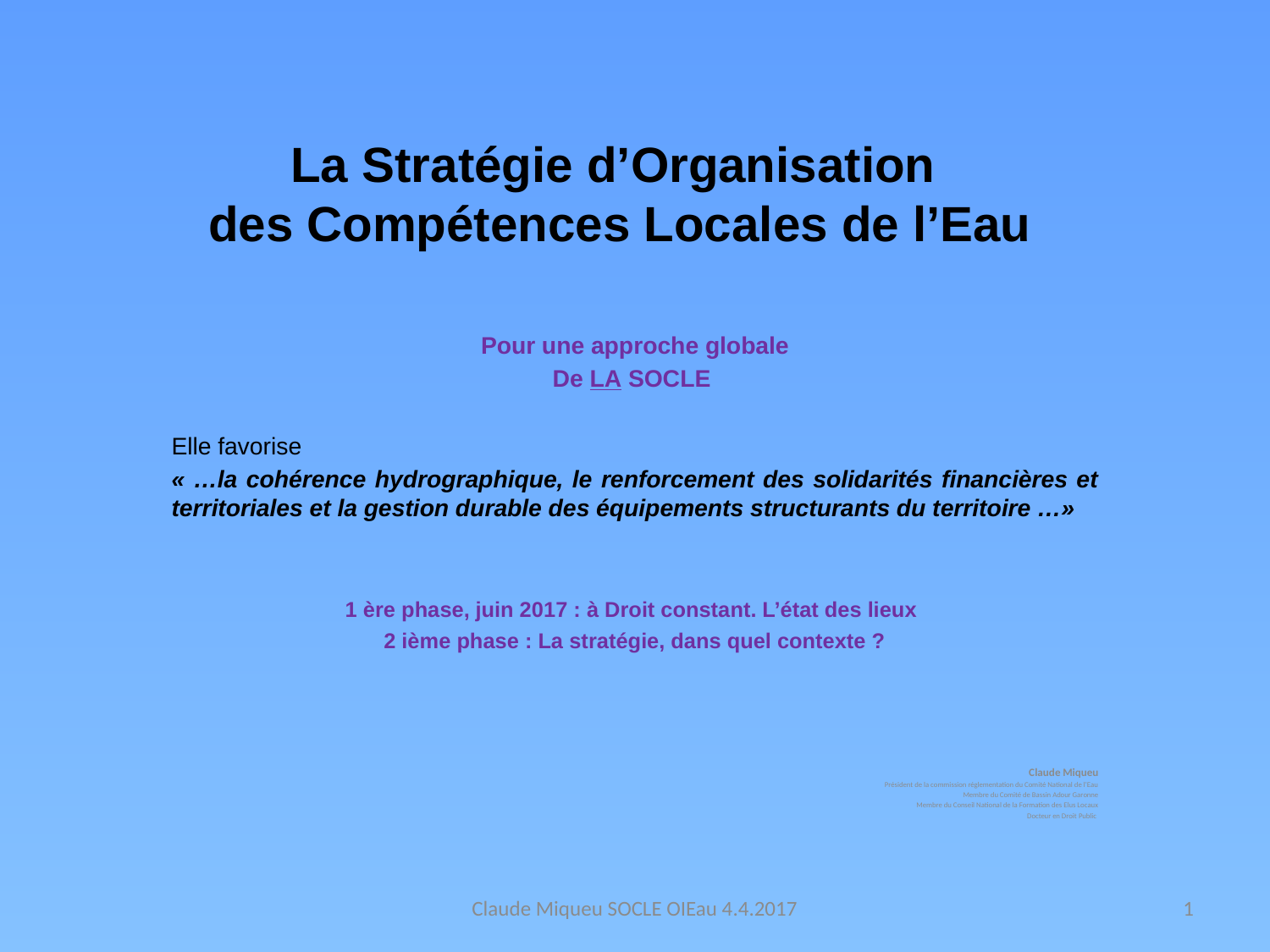

# La Stratégie d’Organisation des Compétences Locales de l’Eau

Pour une approche globale
De LA SOCLE

Elle favorise
« …la cohérence hydrographique, le renforcement des solidarités financières et territoriales et la gestion durable des équipements structurants du territoire …»

1 ère phase, juin 2017 : à Droit constant. L’état des lieux
2 ième phase : La stratégie, dans quel contexte ?

Claude Miqueu
Président de la commission réglementation du Comité National de l’Eau
Membre du Comité de Bassin Adour Garonne
Membre du Conseil National de la Formation des Elus Locaux
Docteur en Droit Public
Claude Miqueu SOCLE OIEau 4.4.2017
1